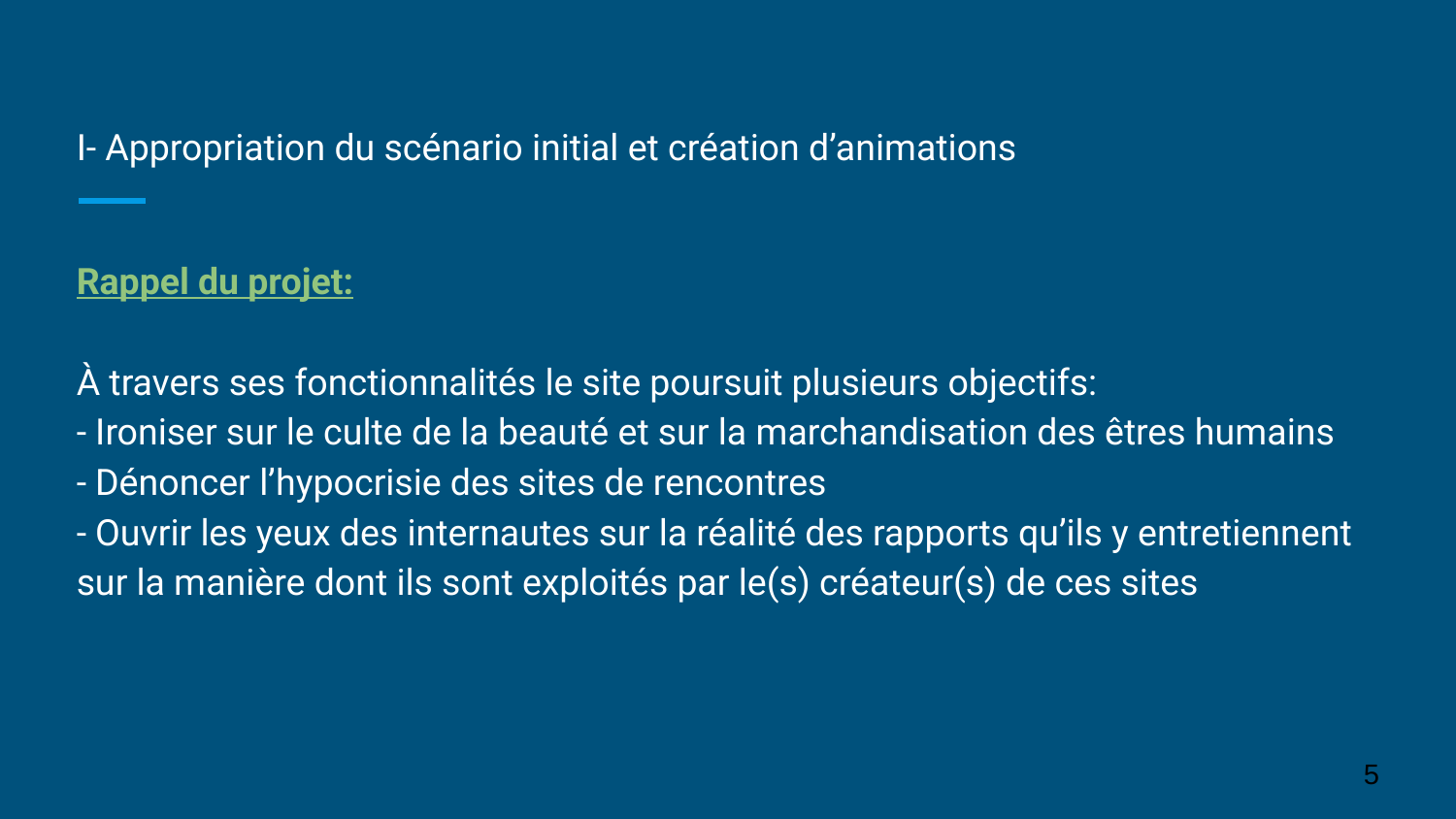

# I- Appropriation du scénario initial et création d’animations
Rappel du projet:
À travers ses fonctionnalités le site poursuit plusieurs objectifs:
- Ironiser sur le culte de la beauté et sur la marchandisation des êtres humains
- Dénoncer l’hypocrisie des sites de rencontres
- Ouvrir les yeux des internautes sur la réalité des rapports qu’ils y entretiennent sur la manière dont ils sont exploités par le(s) créateur(s) de ces sites

5